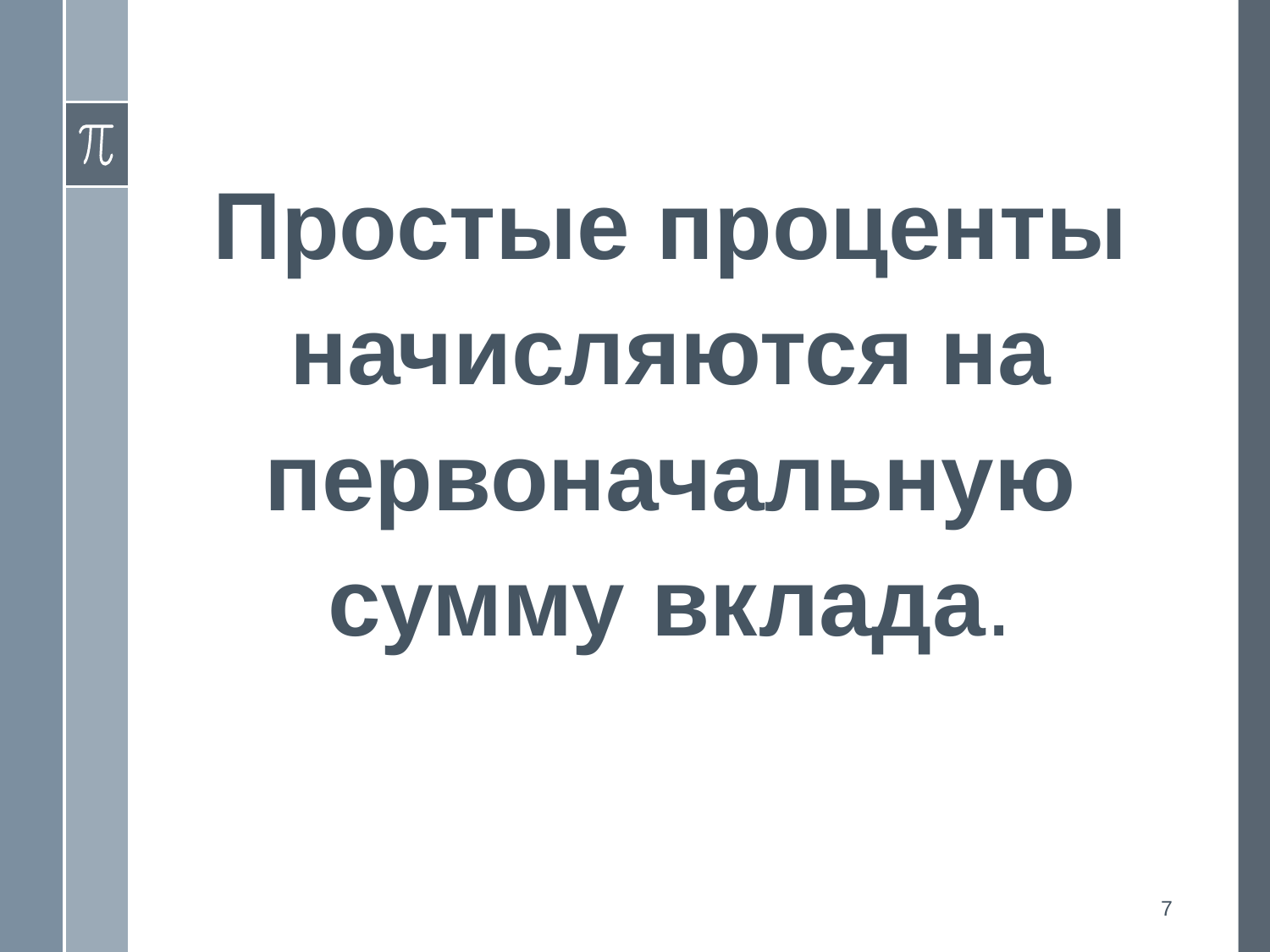

Простые проценты начисляются на первоначальную сумму вклада.
7